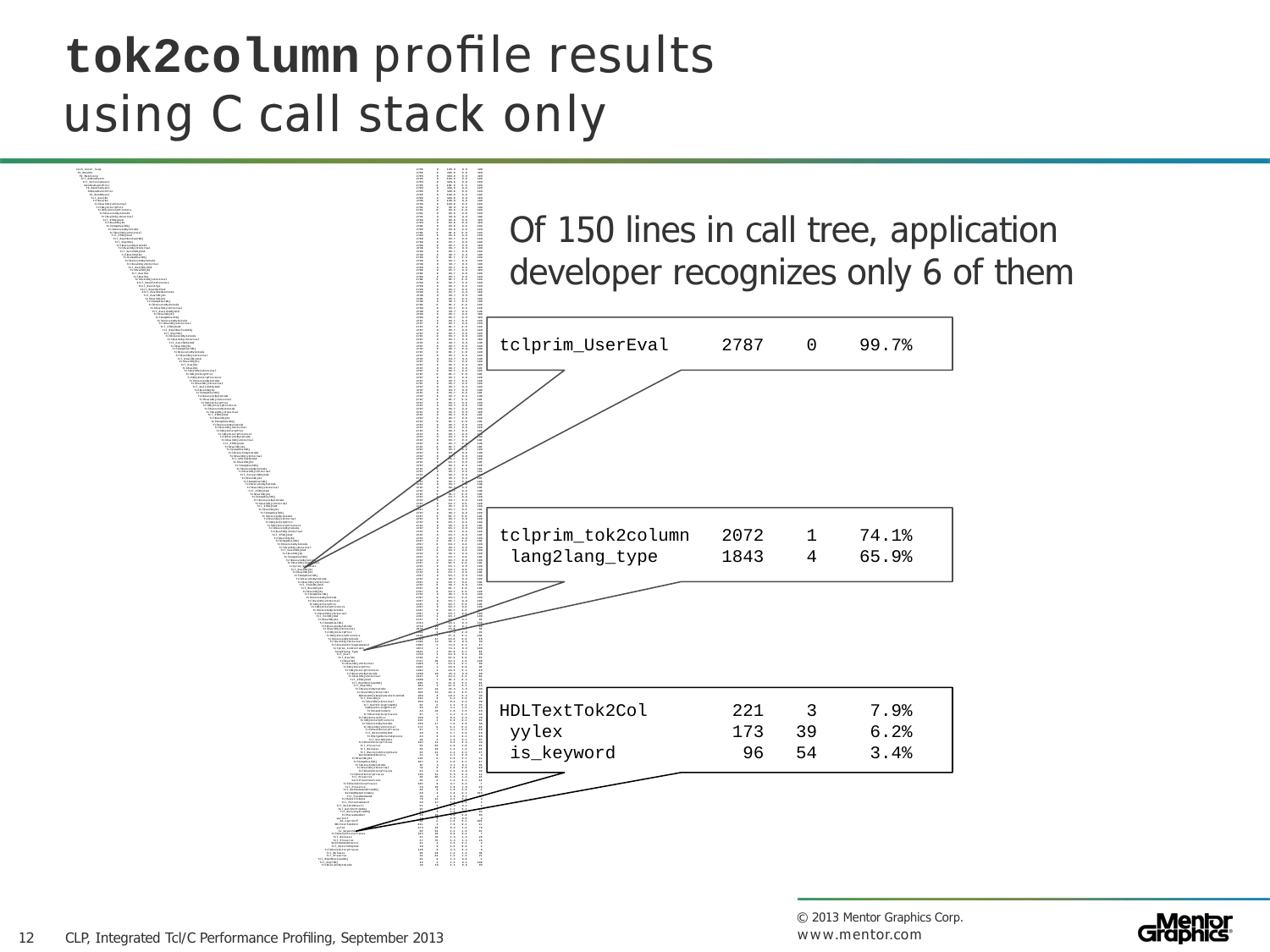

# tok2column profile results using C call stack only

vish_inner_loop                                                                                                                                                                                          2795        0     100.0    0.0      100
 Tk_MainEx                                                                                                                                                                                               2795        0     100.0    0.0      100
  Tk_MainLoop                                                                                                                                                                                            2795        0     100.0    0.0      100
   Tcl_DoOneEvent                                                                                                                                                                                        2795        0     100.0    0.0      100
    Tcl_ServiceEvent                                                                                                                                                                                     2795        0     100.0    0.0      100
     WindowEventProc                                                                                                                                                                                     2795        0     100.0    0.0      100
      Tk_HandleEvent                                                                                                                                                                                     2795        0     100.0    0.0      100
       TkBindEventProc                                                                                                                                                                                   2795        0     100.0    0.0      100
        Tk_BindEvent                                                                                                                                                                                     2795        0     100.0    0.0      100
         Tcl_EvalEx                                                                                                                                                                                      2795        0     100.0    0.0      100
          TclEvalEx                                                                                                                                                                                      2795        0     100.0    0.0      100
           TclEvalObjvInternal                                                                                                                                                                           2795        0     100.0    0.0      100
            TclObjInterpProc                                                                                                                                                                             2791        0      99.9    0.0      100
             TclObjInterpProcCore                                                                                                                                                                        2791        0      99.9    0.0      100
              TclExecuteByteCode                                                                                                                                                                         2791        0      99.9    0.0      100
               TclEvalObjvInternal                                                                                                                                                                       2791        0      99.9    0.0      100
                Tcl_IfObjCmd                                                                                                                                                                             2790        0      99.8    0.0      100
                 TclEvalObjEx                                                                                                                                                                            2789        0      99.8    0.0      100
                  TclCompEvalObj                                                                                                                                                                         2789        0      99.8    0.0      100
                   TclExecuteByteCode                                                                                                                                                                    2789        0      99.8    0.0      100
                    TclEvalObjvInternal                                                                                                                                                                  2789        0      99.8    0.0      100
                     Tcl_IfObjCmd                                                                                                                                                                        2789        0      99.8    0.0      100
                      Tcl_ExprBooleanObj                                                                                                                                                                 2788        0      99.7    0.0      100
                       Tcl_ExprObj                                                                                                                                                                       2788        0      99.7    0.0      100
                        TclExecuteByteCode                                                                                                                                                               2788        0      99.7    0.0      100
                         TclEvalObjvInternal                                                                                                                                                             2788        0      99.7    0.0      100
                          Tcl_CatchObjCmd                                                                                                                                                                2788        0      99.7    0.0      100
                           TclEvalObjEx                                                                                                                                                                  2788        0      99.7    0.0      100
                            TclCompEvalObj                                                                                                                                                               2788        0      99.7    0.0      100
                             TclExecuteByteCode                                                                                                                                                          2788        0      99.7    0.0      100
                              TclEvalObjvInternal                                                                                                                                                        2788        0      99.7    0.0      100
                               Tcl_EvalObjCmd                                                                                                                                                            2788        0      99.7    0.0      100
                                TclEvalObjEx                                                                                                                                                             2788        0      99.7    0.0      100
                                 Tcl_EvalEx                                                                                                                                                              2788        0      99.7    0.0      100
                                  TclEvalEx                                                                                                                                                              2788        0      99.7    0.0      100
                                   TclEvalObjvInternal                                                                                                                                                   2788        0      99.7    0.0      100
                                    Itcl_HandleInstance                                                                                                                                                  2788        0      99.7    0.0      100
                                     Itcl_EvalArgs                                                                                                                                                       2788        0      99.7    0.0      100
                                      Itcl_ExecMethod                                                                                                                                                    2788        0      99.7    0.0      100
                                       Itcl_EvalMemberCode                                                                                                                                               2788        0      99.7    0.0      100
                                        Tcl_EvalObjEx                                                                                                                                                    2788        0      99.7    0.0      100
                                         TclEvalObjEx                                                                                                                                                    2788        0      99.7    0.0      100
                                          TclCompEvalObj                                                                                                                                                 2788        0      99.7    0.0      100
                                           TclExecuteByteCode                                                                                                                                            2788        0      99.7    0.0      100
                                            TclEvalObjvInternal                                                                                                                                          2788        0      99.7    0.0      100
                                             Tcl_SwitchObjCmd                                                                                                                                            2788        0      99.7    0.0      100
                                              TclEvalObjEx                                                                                                                                               2788        0      99.7    0.0      100
                                               TclCompEvalObj                                                                                                                                            2788        0      99.7    0.0      100
                                                TclExecuteByteCode                                                                                                                                       2787        0      99.7    0.0      100
                                                 TclEvalObjvInternal                                                                                                                                     2787        0      99.7    0.0      100
                                                  Tcl_IfObjCmd                                                                                                                                           2787        0      99.7    0.0      100
                                                   Tcl_ExprBooleanObj                                                                                                                                    2787        0      99.7    0.0      100
                                                    Tcl_ExprObj                                                                                                                                          2787        0      99.7    0.0      100
                                                     TclExecuteByteCode                                                                                                                                  2787        0      99.7    0.0      100
                                                      TclEvalObjvInternal                                                                                                                                2787        0      99.7    0.0      100
                                                       Tcl_CatchObjCmd                                                                                                                                   2787        0      99.7    0.0      100
                                                        TclEvalObjEx                                                                                                                                     2787        0      99.7    0.0      100
                                                         TclCompEvalObj                                                                                                                                  2787        0      99.7    0.0      100
                                                          TclExecuteByteCode                                                                                                                             2787        0      99.7    0.0      100
                                                           TclEvalObjvInternal                                                                                                                           2787        0      99.7    0.0      100
                                                            Tcl_EvalObjCmd                                                                                                                               2787        0      99.7    0.0      100
                                                             TclEvalObjEx                                                                                                                                2787        0      99.7    0.0      100
                                                              Tcl_EvalEx                                                                                                                                 2787        0      99.7    0.0      100
                                                               TclEvalEx                                                                                                                                 2787        0      99.7    0.0      100
                                                                TclEvalObjvInternal                                                                                                                      2787        0      99.7    0.0      100
                                                                 TclObjInterpProc                                                                                                                        2787        0      99.7    0.0      100
                                                                  TclObjInterpProcCore                                                                                                                   2787        0      99.7    0.0      100
                                                                   TclExecuteByteCode                                                                                                                    2787        0      99.7    0.0      100
                                                                    TclEvalObjvInternal                                                                                                                  2787        0      99.7    0.0      100
                                                                     Tcl_SwitchObjCmd                                                                                                                    2787        0      99.7    0.0      100
                                                                      TclEvalObjEx                                                                                                                       2787        0      99.7    0.0      100
                                                                       TclCompEvalObj                                                                                                                    2787        0      99.7    0.0      100
                                                                        TclExecuteByteCode                                                                                                               2787        0      99.7    0.0      100
                                                                         TclEvalObjvInternal                                                                                                             2787        0      99.7    0.0      100
                                                                          TclObjInterpProc                                                                                                               2787        0      99.7    0.0      100
                                                                           TclObjInterpProcCore                                                                                                          2787        0      99.7    0.0      100
                                                                            TclExecuteByteCode                                                                                                           2787        0      99.7    0.0      100
                                                                             TclEvalObjvInternal                                                                                                         2787        0      99.7    0.0      100
                                                                              Tcl_IfObjCmd                                                                                                               2787        0      99.7    0.0      100
                                                                               TclEvalObjEx                                                                                                              2787        0      99.7    0.0      100
                                                                                TclCompEvalObj                                                                                                           2787        0      99.7    0.0      100
                                                                                 TclExecuteByteCode                                                                                                      2787        0      99.7    0.0      100
                                                                                  TclEvalObjvInternal                                                                                                    2787        0      99.7    0.0      100
                                                                                   TclObjInterpProc                                                                                                      2787        0      99.7    0.0      100
                                                                                    TclObjInterpProcCore                                                                                                 2787        0      99.7    0.0      100
                                                                                     TclExecuteByteCode                                                                                                  2787        0      99.7    0.0      100
                                                                                      TclEvalObjvInternal                                                                                                2787        0      99.7    0.0      100
                                                                                       Tcl_IfObjCmd                                                                                                      2787        0      99.7    0.0      100
                                                                                        TclEvalObjEx                                                                                                     2787        0      99.7    0.0      100
                                                                                         TclCompEvalObj                                                                                                  2787        0      99.7    0.0      100
                                                                                          TclExecuteByteCode                                                                                             2787        0      99.7    0.0      100
                                                                                           TclEvalObjvInternal                                                                                           2787        0      99.7    0.0      100
                                                                                            Tcl_WhileObjCmd                                                                                              2787        0      99.7    0.0      100
                                                                                             TclEvalObjEx                                                                                                2787        0      99.7    0.0      100
                                                                                              TclCompEvalObj                                                                                             2787        0      99.7    0.0      100
                                                                                               TclExecuteByteCode                                                                                        2787        0      99.7    0.0      100
                                                                                                TclEvalObjvInternal                                                                                      2787        0      99.7    0.0      100
                                                                                                 Tcl_ForeachObjCmd                                                                                       2787        0      99.7    0.0      100
                                                                                                  TclEvalObjEx                                                                                           2787        0      99.7    0.0      100
                                                                                                   TclCompEvalObj                                                                                        2787        0      99.7    0.0      100
                                                                                                    TclExecuteByteCode                                                                                   2787        0      99.7    0.0      100
                                                                                                     TclEvalObjvInternal                                                                                 2787        0      99.7    0.0      100
                                                                                                      Tcl_IfObjCmd                                                                                       2787        0      99.7    0.0      100
                                                                                                       TclEvalObjEx                                                                                      2787        0      99.7    0.0      100
                                                                                                        TclCompEvalObj                                                                                   2787        0      99.7    0.0      100
                                                                                                         TclExecuteByteCode                                                                              2787        0      99.7    0.0      100
                                                                                                          TclEvalObjvInternal                                                                            2787        0      99.7    0.0      100
                                                                                                           Tcl_IfObjCmd                                                                                  2787        0      99.7    0.0      100
                                                                                                            TclEvalObjEx                                                                                 2787        0      99.7    0.0      100
                                                                                                             TclCompEvalObj                                                                              2787        0      99.7    0.0      100
                                                                                                              TclExecuteByteCode                                                                         2787        0      99.7    0.0      100
                                                                                                               TclEvalObjvInternal                                                                       2787        0      99.7    0.0      100
                                                                                                                TclObjInterpProc                                                                         2787        0      99.7    0.0      100
                                                                                                                 TclObjInterpProcCore                                                                    2787        0      99.7    0.0      100
                                                                                                                  TclExecuteByteCode                                                                     2787        0      99.7    0.0      100
                                                                                                                   TclEvalObjvInternal                                                                   2787        0      99.7    0.0      100
                                                                                                                    Tcl_IfObjCmd                                                                         2787        0      99.7    0.0      100
                                                                                                                     TclEvalObjEx                                                                        2787        0      99.7    0.0      100
                                                                                                                      TclCompEvalObj                                                                     2787        0      99.7    0.0      100
                                                                                                                       TclExecuteByteCode                                                                2787        0      99.7    0.0      100
                                                                                                                        TclEvalObjvInternal                                                              2787        0      99.7    0.0      100
                                                                                                                         Tcl_CatchObjCmd                                                                 2787        0      99.7    0.0      100
                                                                                                                          TclEvalObjEx                                                                   2787        0      99.7    0.0      100
                                                                                                                           TclCompEvalObj                                                                2787        0      99.7    0.0      100
                                                                                                                            TclExecuteByteCode                                                           2787        0      99.7    0.0      100
                                                                                                                             TclEvalObjvInternal                                                         2787        0      99.7    0.0      100
                                                                                                                              tclprim_UserEval                                                           2787        0      99.7    0.0      100
                                                                                                                               Tcl_EvalObjEx                                                             2787        0      99.7    0.0      100
                                                                                                                                TclEvalObjEx                                                             2787        0      99.7    0.0      100
                                                                                                                                 TclCompEvalObj                                                          2787        0      99.7    0.0      100
                                                                                                                                  TclExecuteByteCode                                                     2787        0      99.7    0.0      100
                                                                                                                                   TclEvalObjvInternal                                                   2787        0      99.7    0.0      100
                                                                                                                                    Tcl_TimeObjCmd                                                       2787        0      99.7    0.0      100
                                                                                                                                     Tcl_EvalObjEx                                                       2787        0      99.7    0.0      100
                                                                                                                                      TclEvalObjEx                                                       2787        0      99.7    0.0      100
                                                                                                                                       TclCompEvalObj                                                    2787        0      99.7    0.0      100
                                                                                                                                        TclExecuteByteCode                                               2787        0      99.7    0.0      100
                                                                                                                                         TclEvalObjvInternal                                             2787        0      99.7    0.0      100
                                                                                                                                          TclObjInterpProc                                               2787        0      99.7    0.0      100
                                                                                                                                           TclObjInterpProcCore                                          2787        0      99.7    0.0      100
                                                                                                                                            TclExecuteByteCode                                           2787        0      99.7    0.0      100
                                                                                                                                             TclEvalObjvInternal                                         2787        0      99.7    0.0      100
                                                                                                                                              Tcl_ForObjCmd                                              2787        3      99.7    0.1      100
                                                                                                                                               TclEvalObjEx                                              2747        4      98.3    0.1       99
                                                                                                                                                TclCompEvalObj                                           2743        7      98.1    0.3      100
                                                                                                                                                 TclExecuteByteCode                                      2712       20      97.0    0.7       99
                                                                                                                                                  TclEvalObjvInternal                                    2679       10      95.8    0.4       99
                                                                                                                                                   TclObjInterpProc                                      2442        0      87.4    0.0       91
                                                                                                                                                    TclObjInterpProcCore                                 2436        3      87.2    0.1      100
                                                                                                                                                     TclExecuteByteCode                                  2399       17      85.8    0.6       98
                                                                                                                                                      TclEvalObjvInternal                                2381       13      85.2    0.5       99
                                                                                                                                                       TclInvokeStringCommand                            2082        2      74.5    0.1       87
                                                                                                                                                        tclprim_tok2column                               2072        1      74.1    0.0      100
                                                                                                                                                         lang2lang_type                                  1843        4      65.9    0.1       89
                                                                                                                                                          Tcl_Eval                                       1750        3      62.6    0.1       95
                                                                                                                                                           Tcl_EvalEx                                    1740        0      62.3    0.0       99
                                                                                                                                                            TclEvalEx                                    1737       28      62.1    1.0      100
                                                                                                                                                             TclEvalObjvInternal                         1486        4      53.2    0.1       86
                                                                                                                                                              TclObjInterpProc                           1303        1      46.6    0.0       88
                                                                                                                                                               TclObjInterpProcCore                      1292        4      46.2    0.1       99
                                                                                                                                                                TclExecuteByteCode                       1268       26      45.4    0.9       98
                                                                                                                                                                 TclEvalObjvInternal                     1237        6      44.3    0.2       98
                                                                                                                                                                  Tcl_IfObjCmd                           1008        7      36.1    0.3       81
                                                                                                                                                                   Tcl_ExprBooleanObj                     890        5      31.8    0.2       88
                                                                                                                                                                    Tcl_ExprObj                           882        3      31.6    0.1       99
                                                                                                                                                                     TclExecuteByteCode                   877       41      31.4    1.5       99
                                                                                                                                                                      TclEvalObjvInternal                 816       13      29.2    0.5       93
                                                                                                                                                                       NsEnsembleImplementationCmd        286        8      10.2    0.3       35
                                                                                                                                                                        Tcl_EvalObjv                      262        0       9.4    0.0       92
                                                                                                                                                                         TclEvalObjvInternal              259       11       9.3    0.4       99
                                                                                                                                                                          Tcl_GetStringFromObj             92        2       3.3    0.1       36
                                                                                                                                                                           UpdateStringOfList              88       27       3.1    1.0       96
                                                                                                                                                                            TclScanElement                 43       43       1.5    1.5       49
                                                                                                                                                                          TclCheckInterpTraces             87        7       3.1    0.3       34
                                                                                                                                                                       TclObjInterpProc                   236        0       8.4    0.0       29
                                                                                                                                                                        TclObjInterpProcCore              223        3       8.0    0.1       94
                                                                                                                                                                         TclExecuteByteCode               196       17       7.0    0.6       88
                                                                                                                                                                          TclEvalObjvInternal             173        9       6.2    0.3       88
                                                                                                                                                                           TclCheckInterpTraces            87        7       3.1    0.3       50
                                                                                                                                                                           Tcl_ReturnObjCmd                48        0       1.7    0.0       28
                                                                                                                                                                            TclMergeReturnOptions          43        8       1.5    0.3       90
                                                                                                                                                                             Tcl_DictObjGet                28        2       1.0    0.1       65
                                                                                                                                                                       TclCheckInterpTraces               192       11       6.9    0.4       24
                                                                                                                                                                        Tcl_Preserve                       56       56       2.0    2.0       29
                                                                                                                                                                        Tcl_Release                        39       39       1.4    1.4       20
                                                                                                                                                                        Tcl_RestoreInterpState             33       12       1.2    0.4       17
                                                                                                                                                                       GetCommandSource                    31        0       1.1    0.0        4
                                                                                                                                                                   TclEvalObjEx                           110        2       3.9    0.1       11
                                                                                                                                                                    TclCompEvalObj                        107        2       3.8    0.1       97
                                                                                                                                                                     TclExecuteByteCode                    87        4       3.1    0.1       81
                                                                                                                                                                      TclEvalObjvInternal                  78        0       2.8    0.0       90
                                                                                                                                                                       TclCheckInterpTraces                41        0       1.5    0.0       53
                                                                                                                                                                  TclCheckInterpTraces                    153       11       5.5    0.4       12
                                                                                                                                                                   Tcl_Preserve                            38       38       1.4    1.4       25
                                                                                                                                                                   CallTraceFunction                       36        4       1.3    0.1       24
                                                                                                                                                              TclCheckInterpTraces                        103        8       3.7    0.3        7
                                                                                                                                                               Tcl_Preserve                                29       29       1.0    1.0       28
                                                                                                                                                              Tcl_GetCommandFromObj                        49        0       1.8    0.0        3
                                                                                                                                                               SetCmdNameFromAny                           49        4       1.8    0.1      100
                                                                                                                                                                Tcl_FindCommand                            42        2       1.5    0.1       86
                                                                                                                                                             TclSubstTokens                                70       13       2.5    0.5        4
                                                                                                                                                             Tcl_ParseCommand                              38       17       1.4    0.6        2
                                                                                                                                                          Tcl_GetIntResult                                 51        2       1.8    0.1        3
                                                                                                                                                           Tcl_GetIntFromObj                               35        2       1.3    0.1       69
                                                                                                                                                            Tcl_GetLongFromObj                             33        4       1.2    0.1       94
                                                                                                                                                             TclParseNumber                                28       23       1.0    0.8       85
                                                                                                                                                          sprintf                                          28        0       1.0    0.0        2
                                                                                                                                                           _IO_vsprintf                                    28        2       1.0    0.1      100
                                                                                                                                                         HDLTextTok2Col                                   221        3       7.9    0.1       11
                                                                                                                                                          yylex                                           173       39       6.2    1.4       78
                                                                                                                                                           is_keyword                                      96       54       3.4    1.9       55
                                                                                                                                                       TclCheckInterpTraces                               163       10       5.8    0.4        7
                                                                                                                                                        Tcl_Release                                        41       41       1.5    1.5       25
                                                                                                                                                        Tcl_Preserve                                       37       37       1.3    1.3       23
                                                                                                                                                       GetCommandSource                                    41        2       1.5    0.1        2
                                                                                                                                                       Tcl_ReturnObjCmd                                    28        0       1.0    0.0        1
                                                                                                                                                   TclCheckInterpTraces                                   125        8       4.5    0.3        5
                                                                                                                                                    Tcl_Release                                            38       38       1.4    1.4       30
                                                                                                                                                    Tcl_Preserve                                           34       34       1.2    1.2       27
                                                                                                                                               Tcl_ExprBooleanObj                                          34        0       1.2    0.0        1
                                                                                                                                                Tcl_ExprObj                                                34        2       1.2    0.1      100
                                                                                                                                                 TclExecuteByteCode                                        32       15       1.1    0.5       94

Of 150 lines in call tree, application developer recognizes only 6 of them
tclprim_UserEval     2787    0    99.7%
tclprim_tok2column   2072    1    74.1%
 lang2lang_type      1843    4    65.9%
HDLTextTok2Col        221    3     7.9%
 yylex                173   39     6.2%
 is_keyword            96   54     3.4%
CLP, Integrated Tcl/C Performance Profiling, September 2013
12